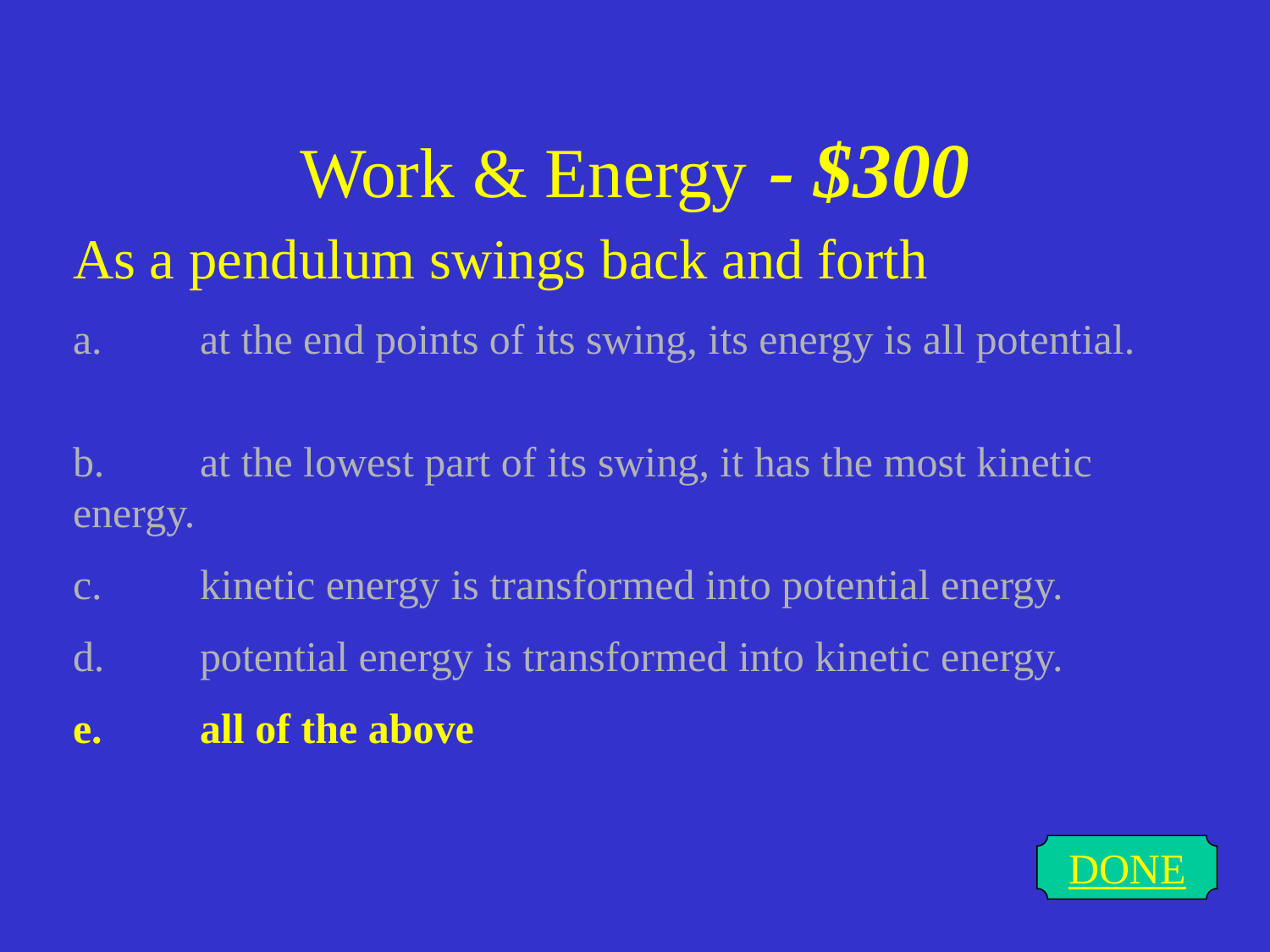

# Work & Energy - $300
As a pendulum swings back and forth
a.	at the end points of its swing, its energy is all potential.
b.	at the lowest part of its swing, it has the most kinetic energy.
c.	kinetic energy is transformed into potential energy.
d.	potential energy is transformed into kinetic energy.
e.	all of the above

DONE